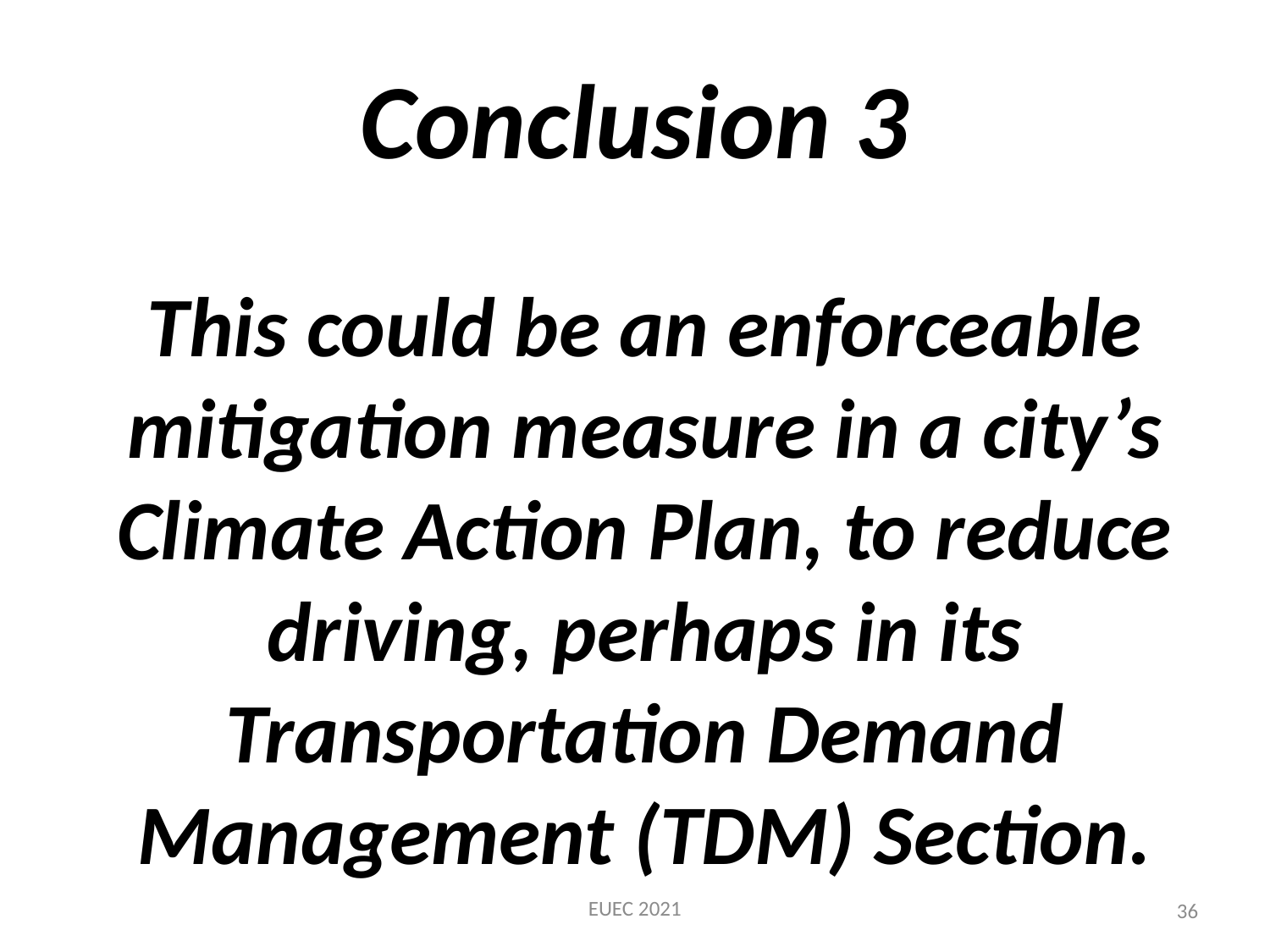

# Conclusion 3
This could be an enforceable mitigation measure in a city’s Climate Action Plan, to reduce driving, perhaps in its Transportation Demand Management (TDM) Section.
EUEC 2021
36